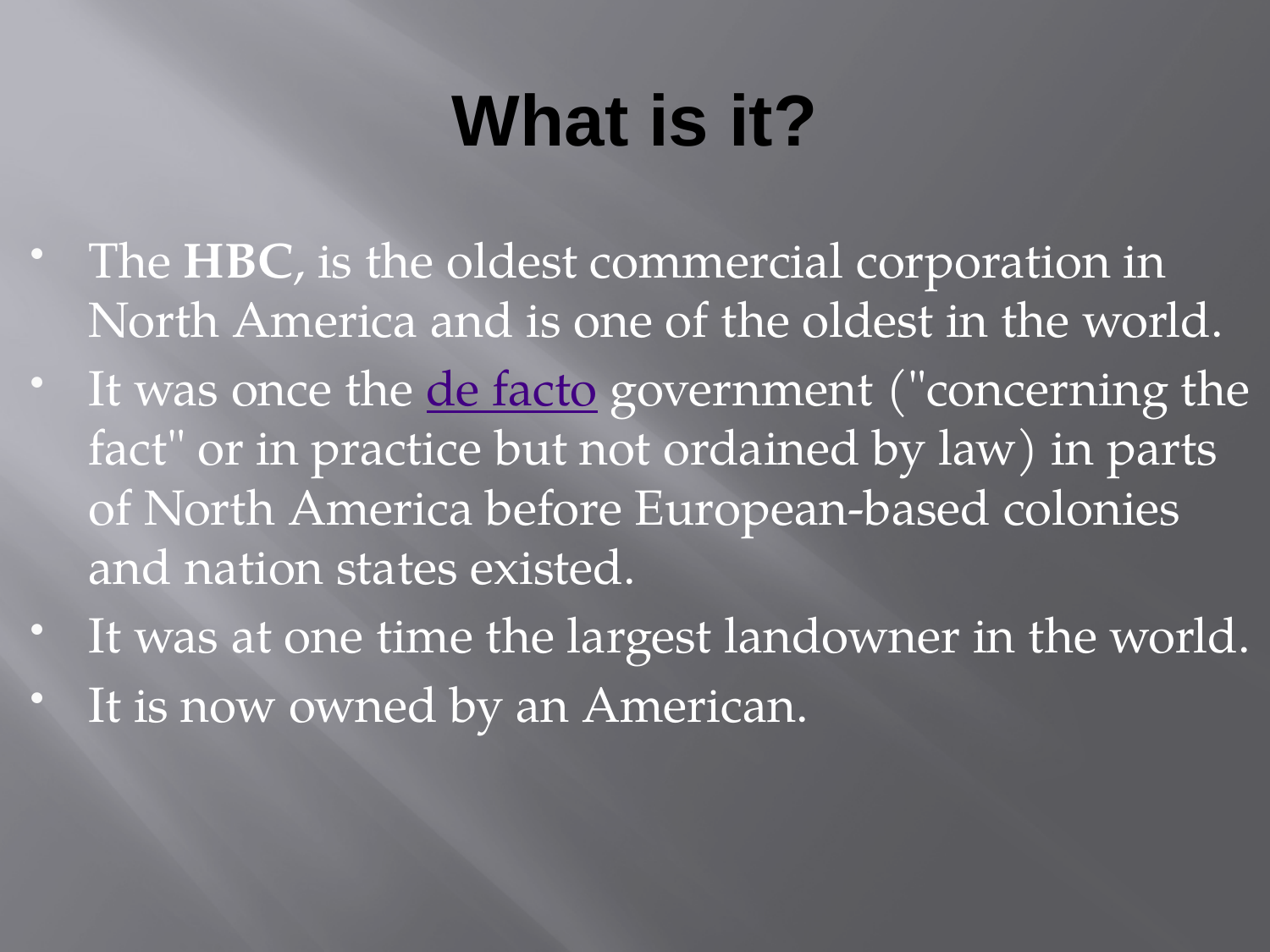

# What is it?
The HBC, is the oldest commercial corporation in North America and is one of the oldest in the world.
It was once the de facto government ("concerning the fact" or in practice but not ordained by law) in parts of North America before European-based colonies and nation states existed.
It was at one time the largest landowner in the world.
It is now owned by an American.